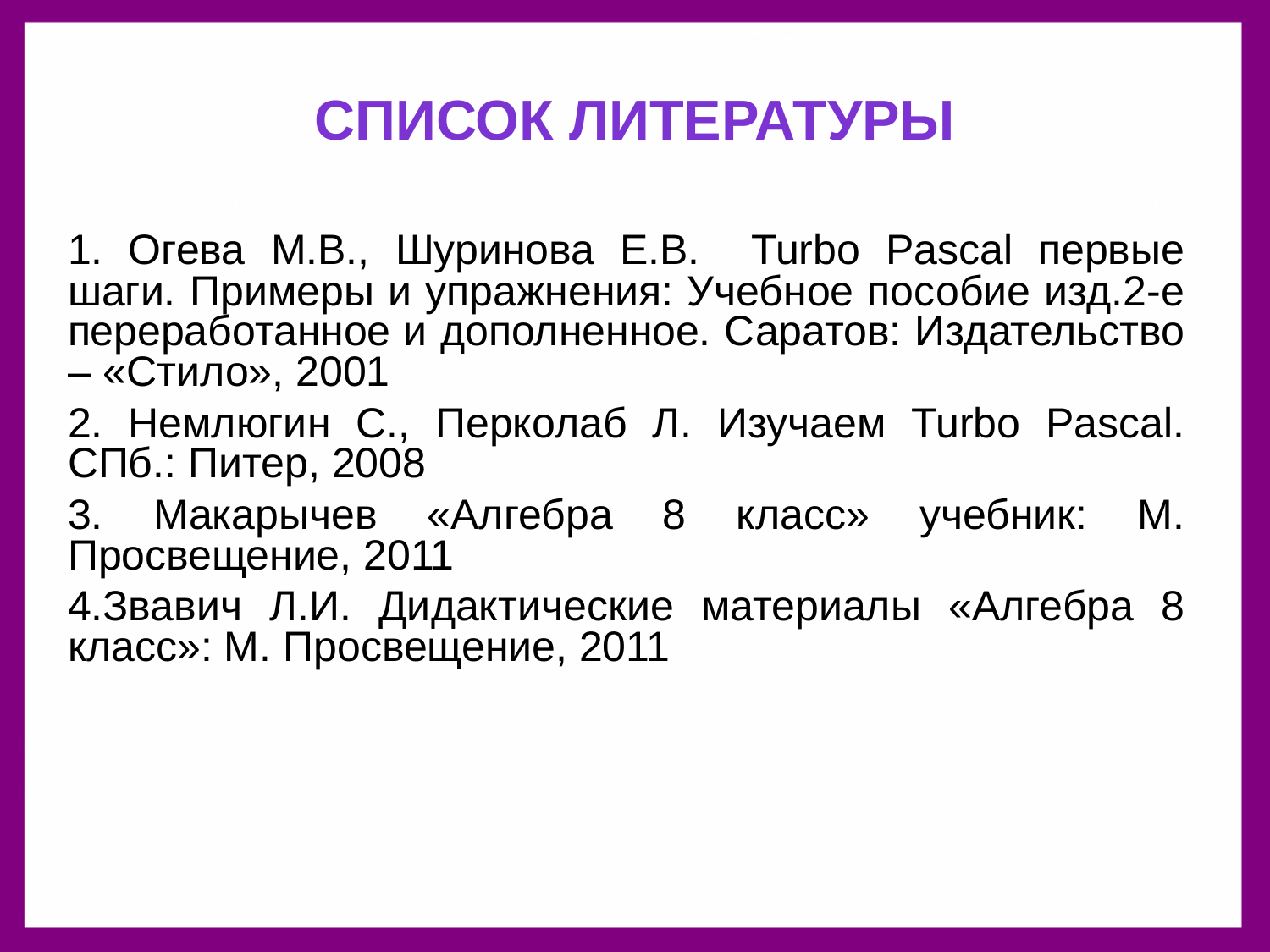

# Список литературы
1. Огева М.В., Шуринова Е.В.  Turbo Pascal первые шаги. Примеры и упражнения: Учебное пособие изд.2-е переработанное и дополненное. Саратов: Издательство – «Стило», 2001
2. Немлюгин С., Перколаб Л. Изучаем Turbo Pascal. СПб.: Питер, 2008
3. Макарычев «Алгебра 8 класс» учебник: М. Просвещение, 2011
4.Звавич Л.И. Дидактические материалы «Алгебра 8 класс»: М. Просвещение, 2011